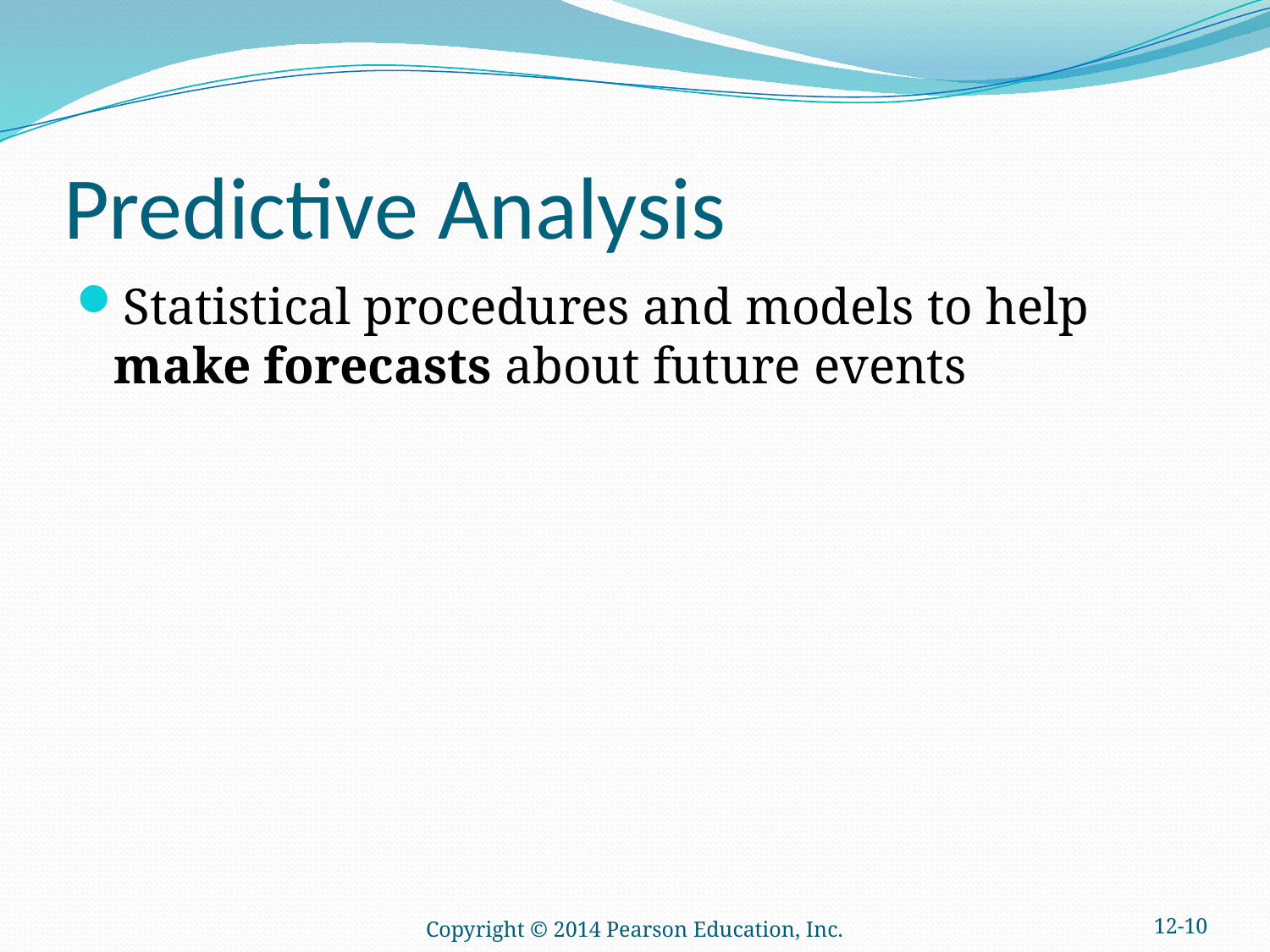

# Predictive Analysis
Statistical procedures and models to help make forecasts about future events